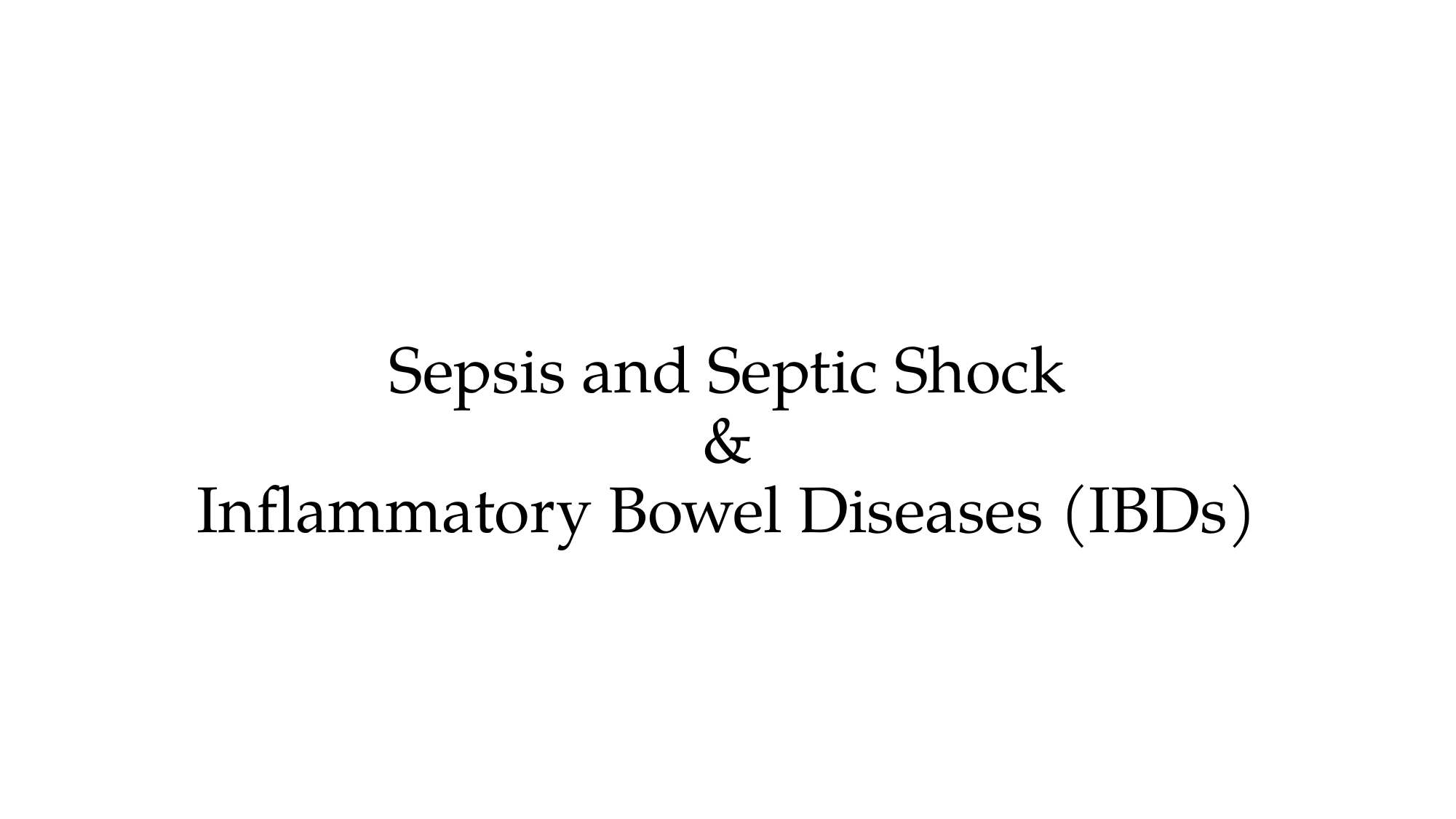

# Sepsis and Septic Shock & Inflammatory Bowel Diseases (IBDs)